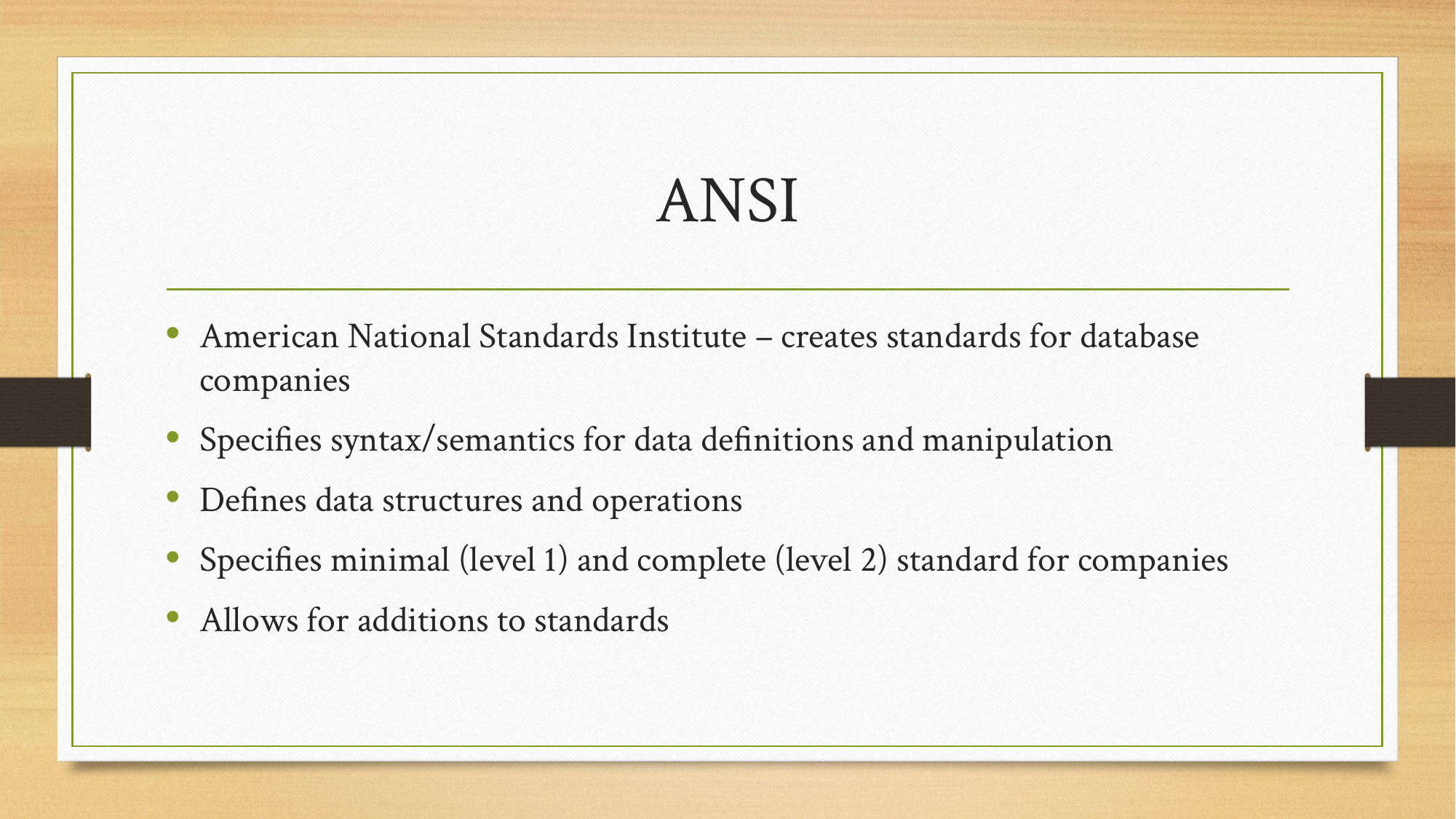

# ANSI
American National Standards Institute – creates standards for database companies
Specifies syntax/semantics for data definitions and manipulation
Defines data structures and operations
Specifies minimal (level 1) and complete (level 2) standard for companies
Allows for additions to standards